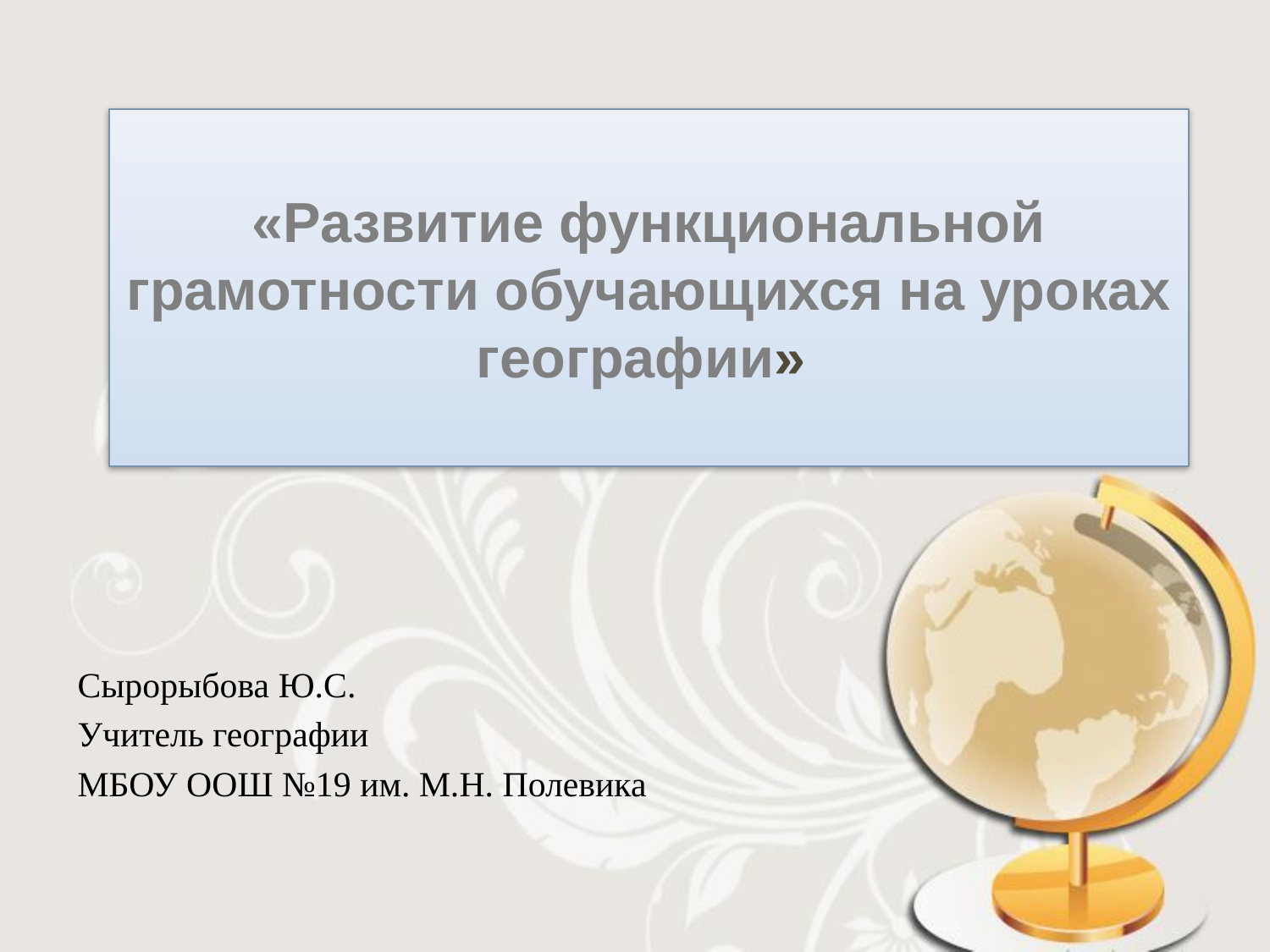

# «Развитие функциональной грамотности обучающихся на уроках географии»
Сырорыбова Ю.С.
Учитель географии
МБОУ ООШ №19 им. М.Н. Полевика